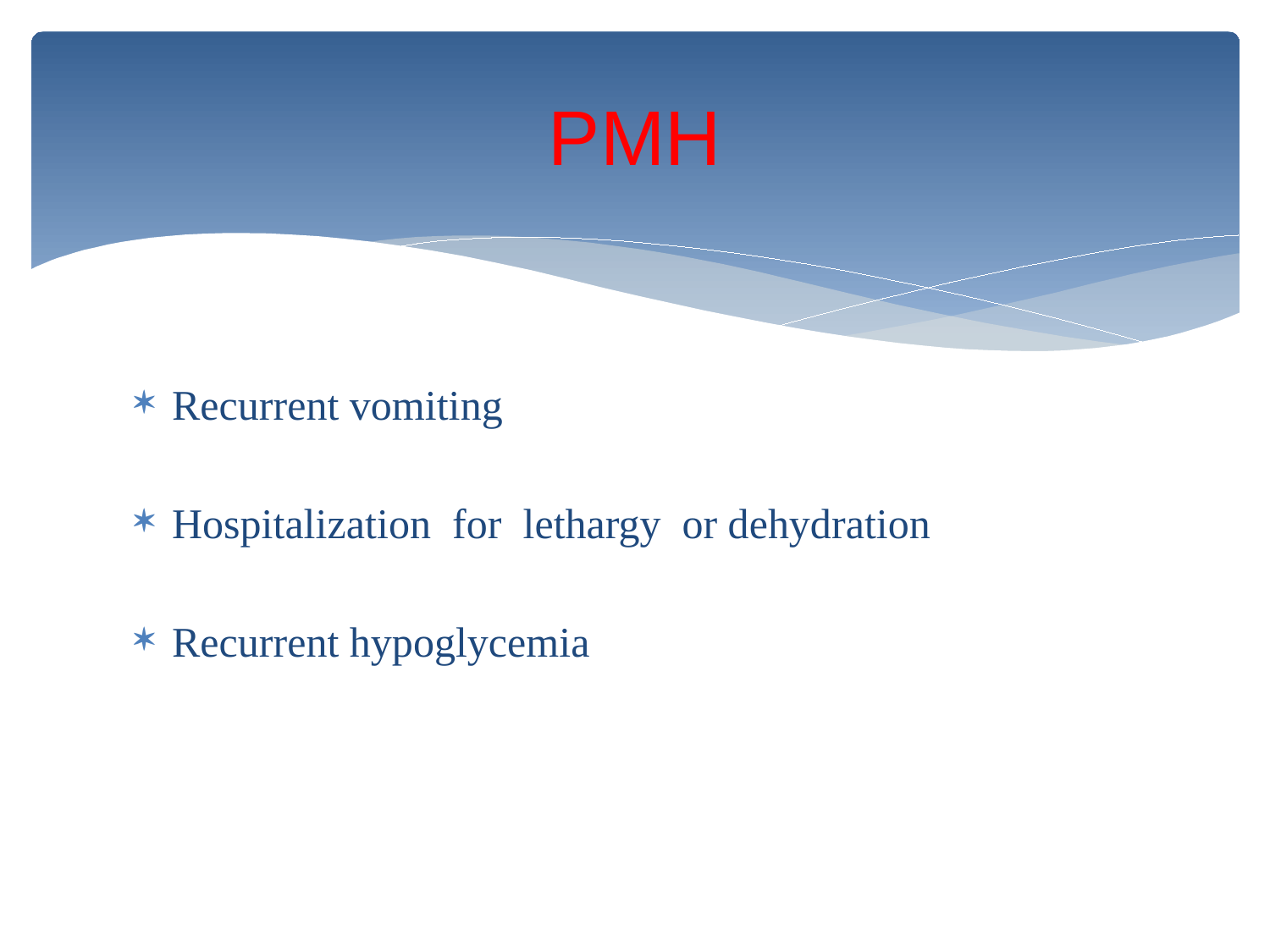

# PMH
Recurrent vomiting

Hospitalization  for  lethargy  or dehydration

Recurrent hypoglycemia